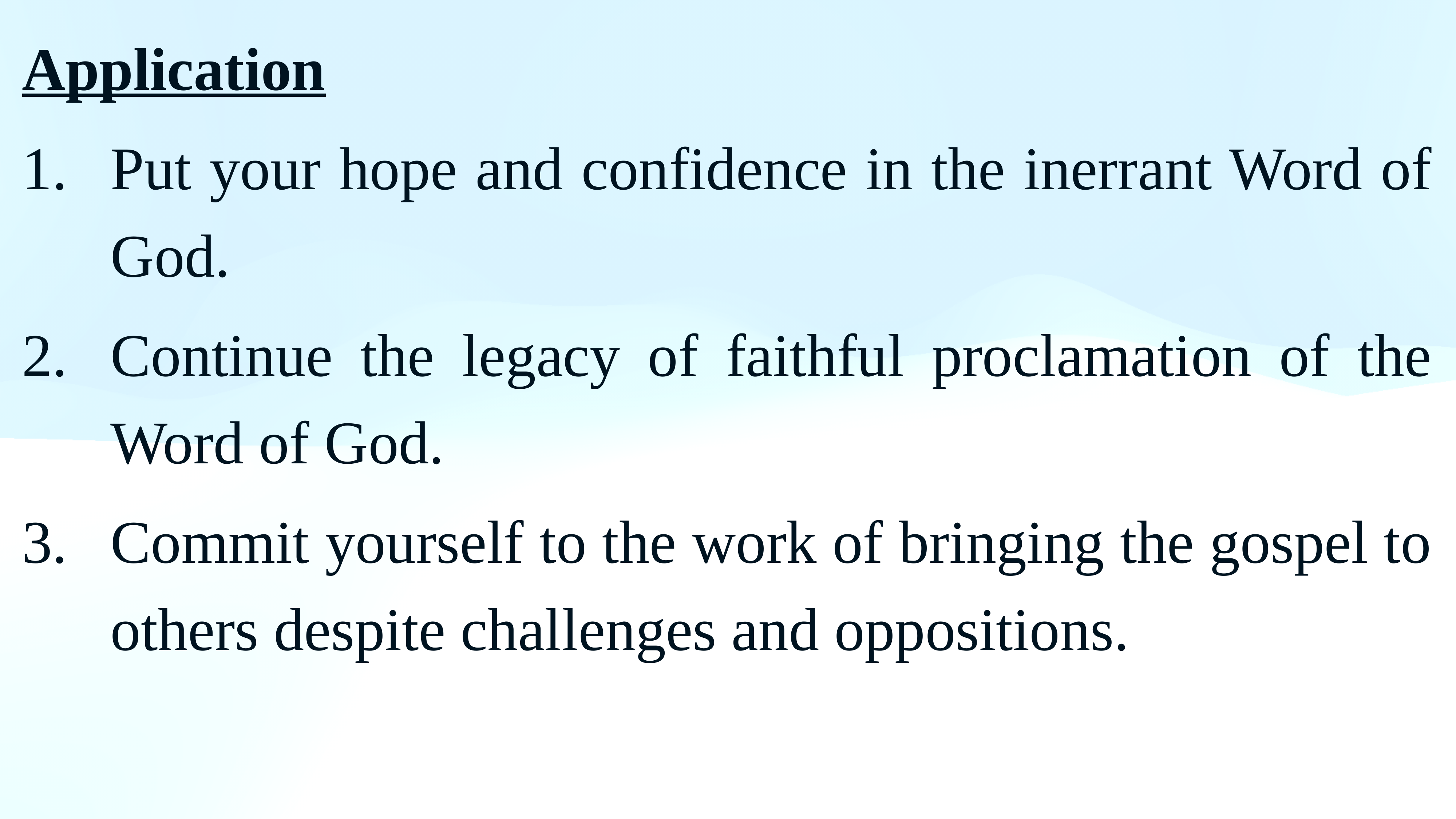

Application
Put your hope and confidence in the inerrant Word of God.
Continue the legacy of faithful proclamation of the Word of God.
Commit yourself to the work of bringing the gospel to others despite challenges and oppositions.